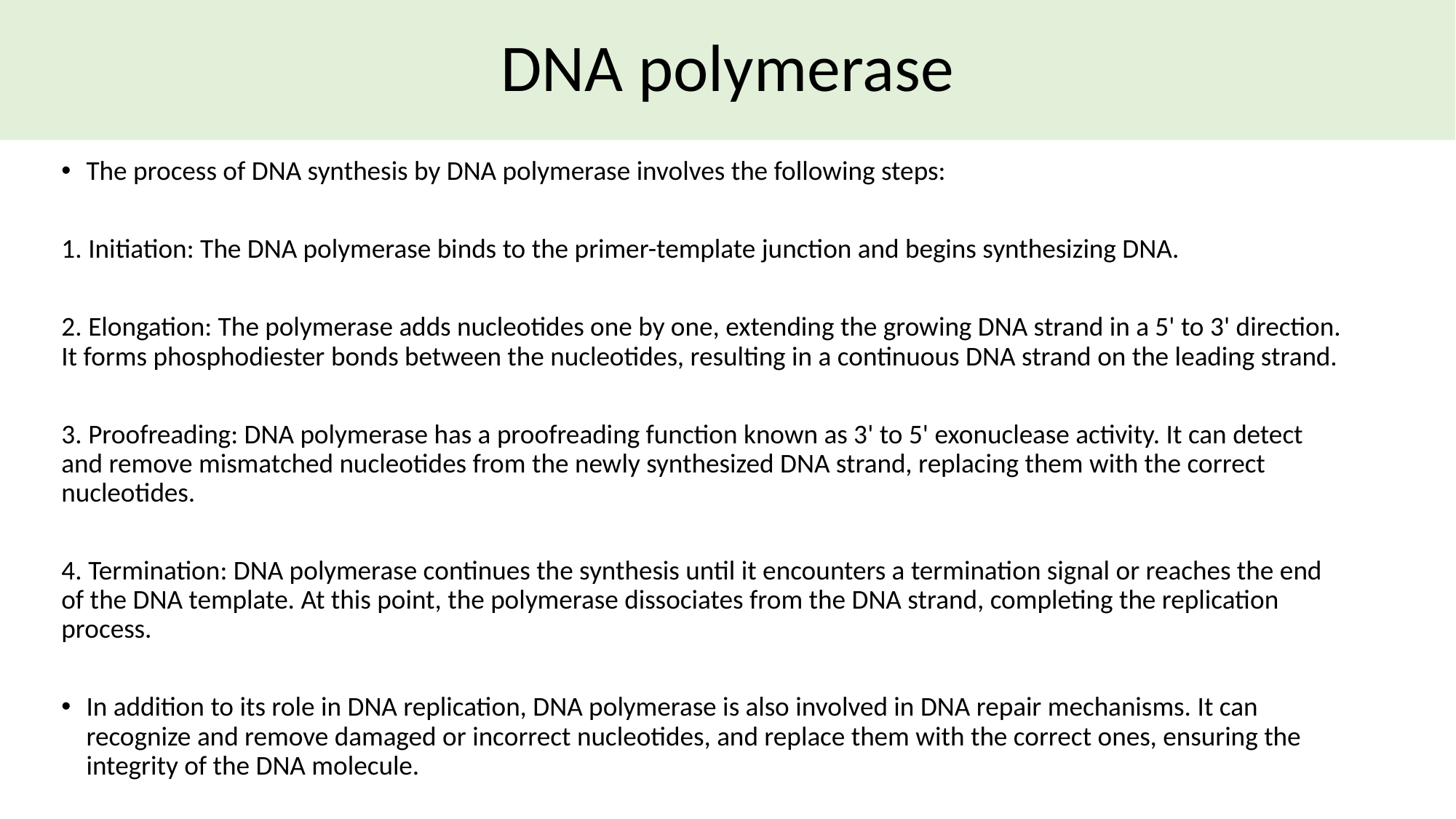

# DNA polymerase
The process of DNA synthesis by DNA polymerase involves the following steps:

1. Initiation: The DNA polymerase binds to the primer-template junction and begins synthesizing DNA.

2. Elongation: The polymerase adds nucleotides one by one, extending the growing DNA strand in a 5' to 3' direction. It forms phosphodiester bonds between the nucleotides, resulting in a continuous DNA strand on the leading strand.

3. Proofreading: DNA polymerase has a proofreading function known as 3' to 5' exonuclease activity. It can detect and remove mismatched nucleotides from the newly synthesized DNA strand, replacing them with the correct nucleotides.

4. Termination: DNA polymerase continues the synthesis until it encounters a termination signal or reaches the end of the DNA template. At this point, the polymerase dissociates from the DNA strand, completing the replication process.

In addition to its role in DNA replication, DNA polymerase is also involved in DNA repair mechanisms. It can recognize and remove damaged or incorrect nucleotides, and replace them with the correct ones, ensuring the integrity of the DNA molecule.